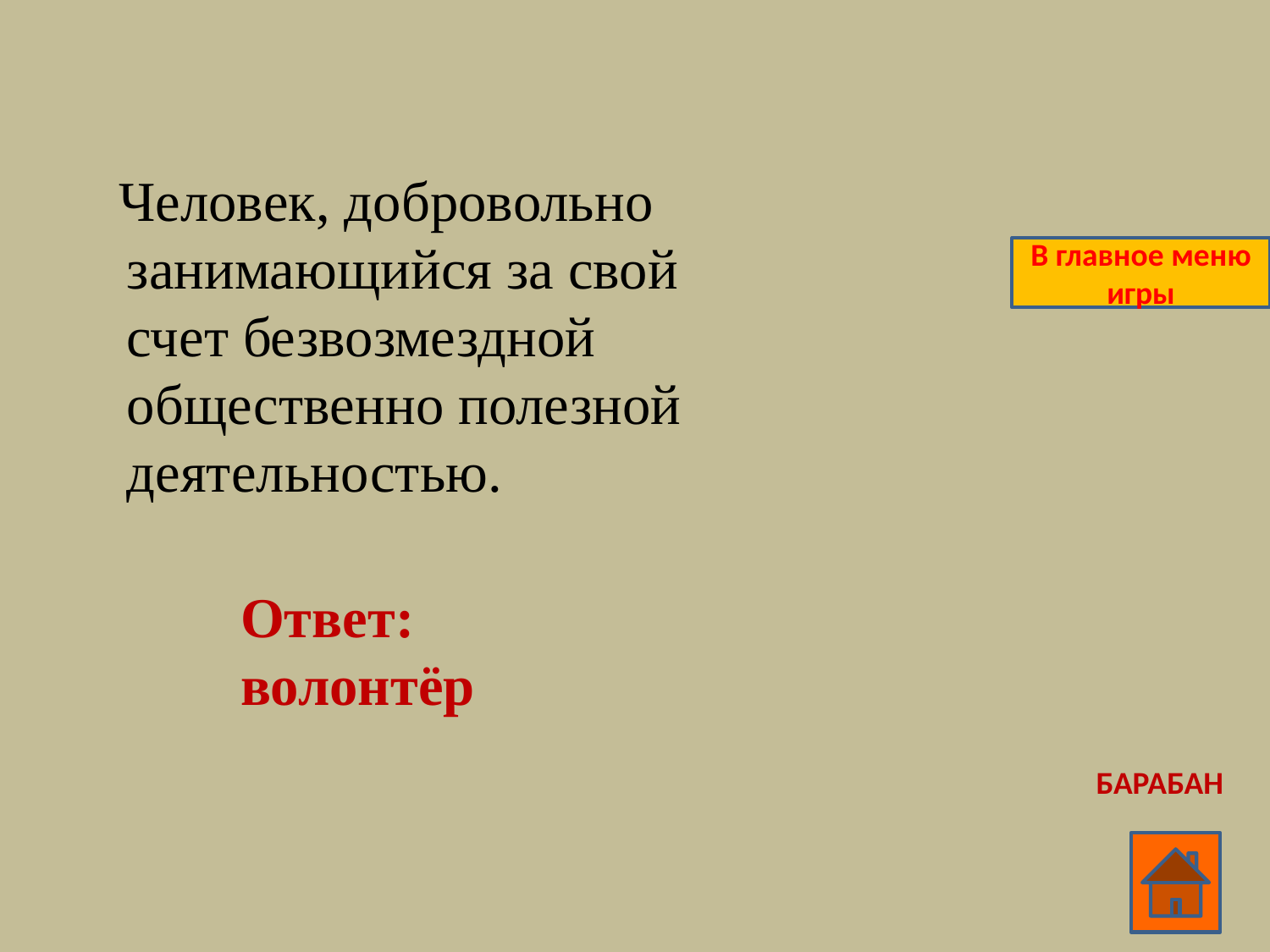

Человек, добровольно занимающийся за свой счет безвозмездной общественно полезной деятельностью.
В главное меню игры
Ответ:
волонтёр
БАРАБАН